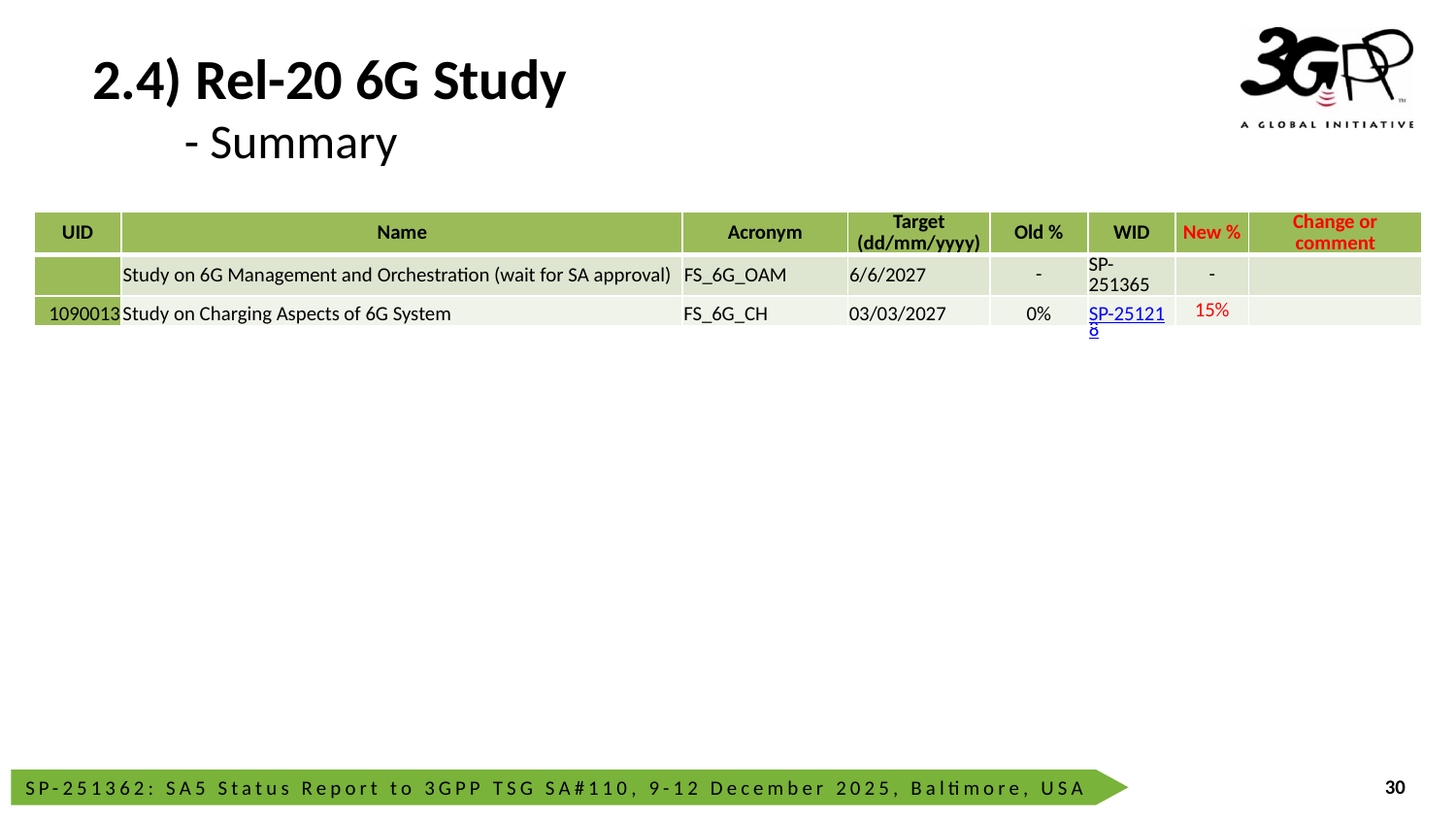

# 2.4) Rel-20 6G Study
- Summary
| UID | Name | Acronym | Target (dd/mm/yyyy) | Old % | WID | New % | Change or comment |
| --- | --- | --- | --- | --- | --- | --- | --- |
|  | Study on 6G Management and Orchestration (wait for SA approval) | FS\_6G\_OAM | 6/6/2027 | - | SP-251365 | - |  |
| 1090013 | Study on Charging Aspects of 6G System | FS\_6G\_CH | 03/03/2027 | 0% | SP-251218 | 15% |  |